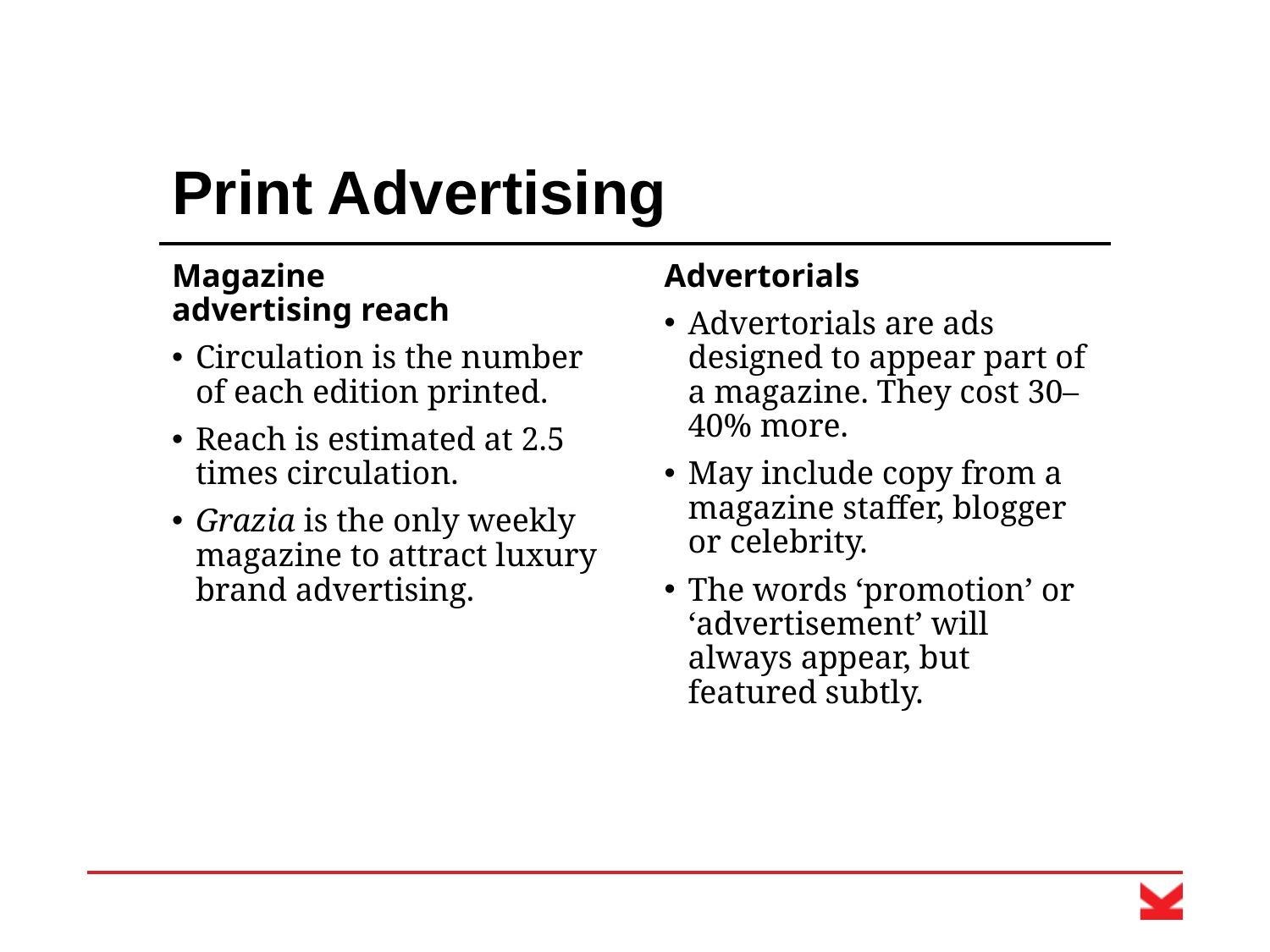

# Print Advertising
Magazine
advertising reach
Circulation is the number of each edition printed.
Reach is estimated at 2.5 times circulation.
Grazia is the only weekly magazine to attract luxury brand advertising.
Advertorials
Advertorials are ads designed to appear part of a magazine. They cost 30–40% more.
May include copy from a magazine staffer, blogger or celebrity.
The words ‘promotion’ or ‘advertisement’ will always appear, but featured subtly.